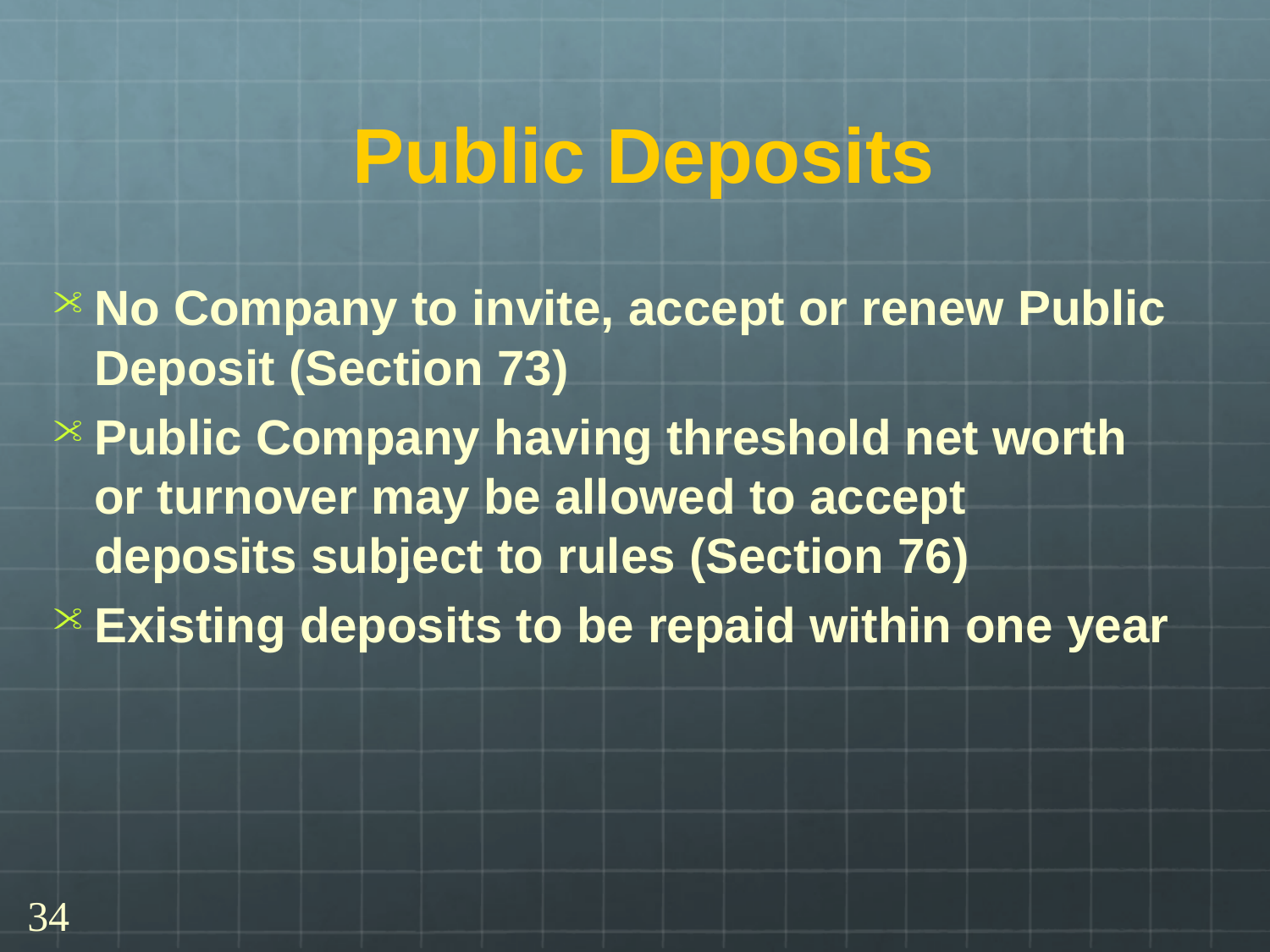

# Public Deposits
No Company to invite, accept or renew Public Deposit (Section 73)
Public Company having threshold net worth or turnover may be allowed to accept deposits subject to rules (Section 76)
Existing deposits to be repaid within one year
34